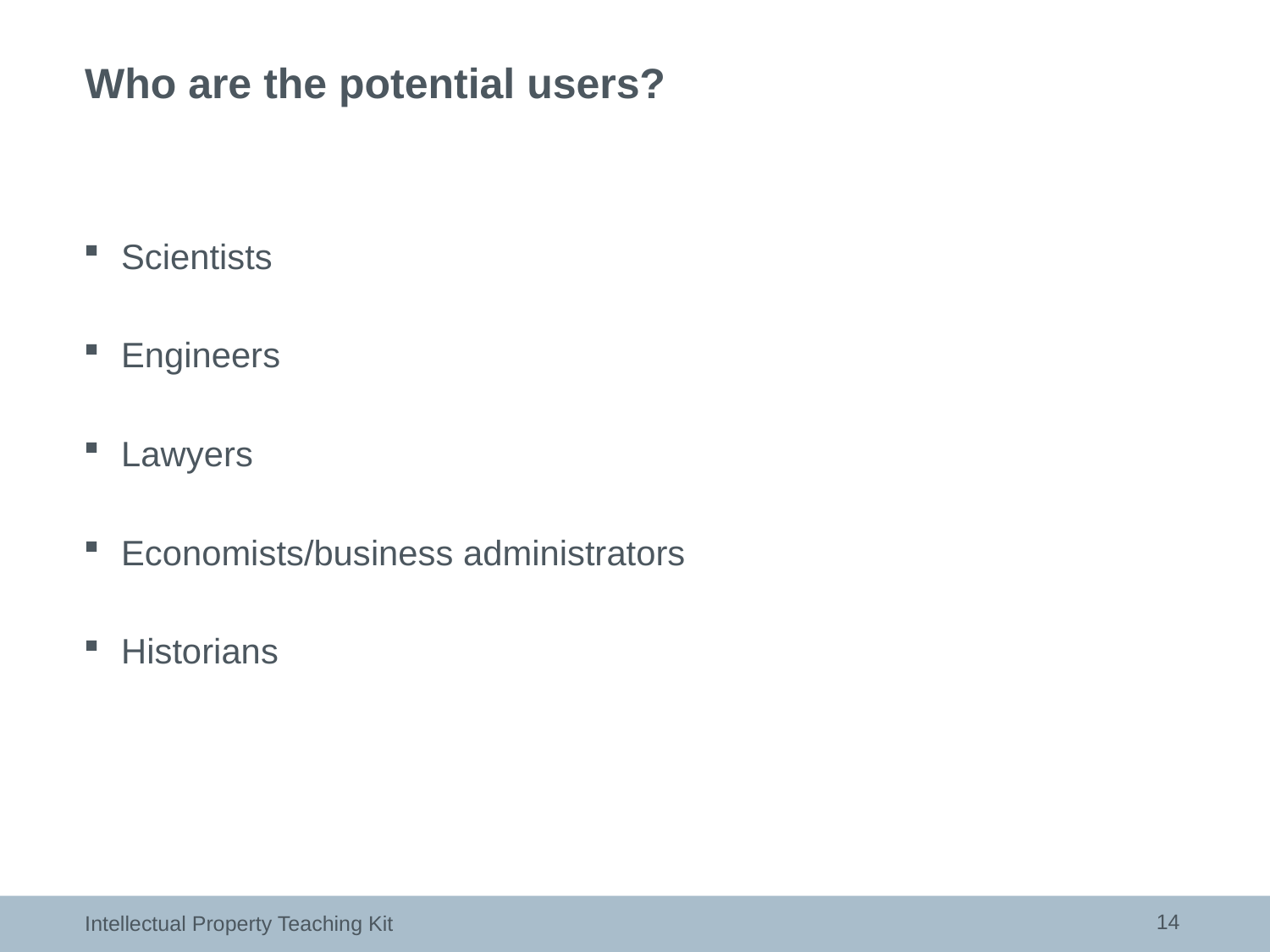

# Who are the potential users?
Scientists

Engineers

Lawyers

Economists/business administrators

Historians

14
Intellectual Property Teaching Kit